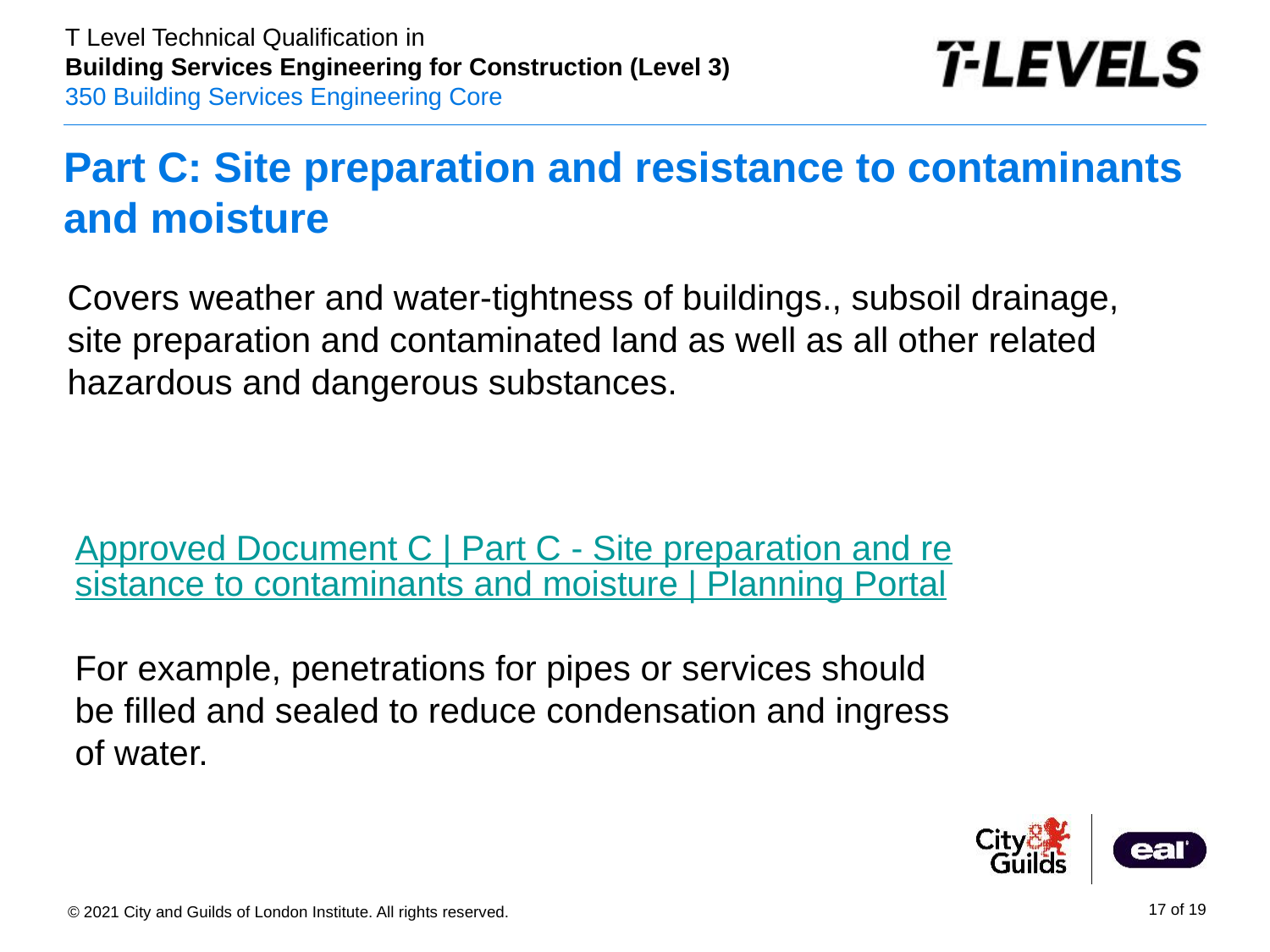

# Part C: Site preparation and resistance to contaminants and moisture

Covers weather and water-tightness of buildings., subsoil drainage, site preparation and contaminated land as well as all other related hazardous and dangerous substances.
Approved Document C | Part C - Site preparation and resistance to contaminants and moisture | Planning Portal

For example, penetrations for pipes or services should be filled and sealed to reduce condensation and ingress of water.